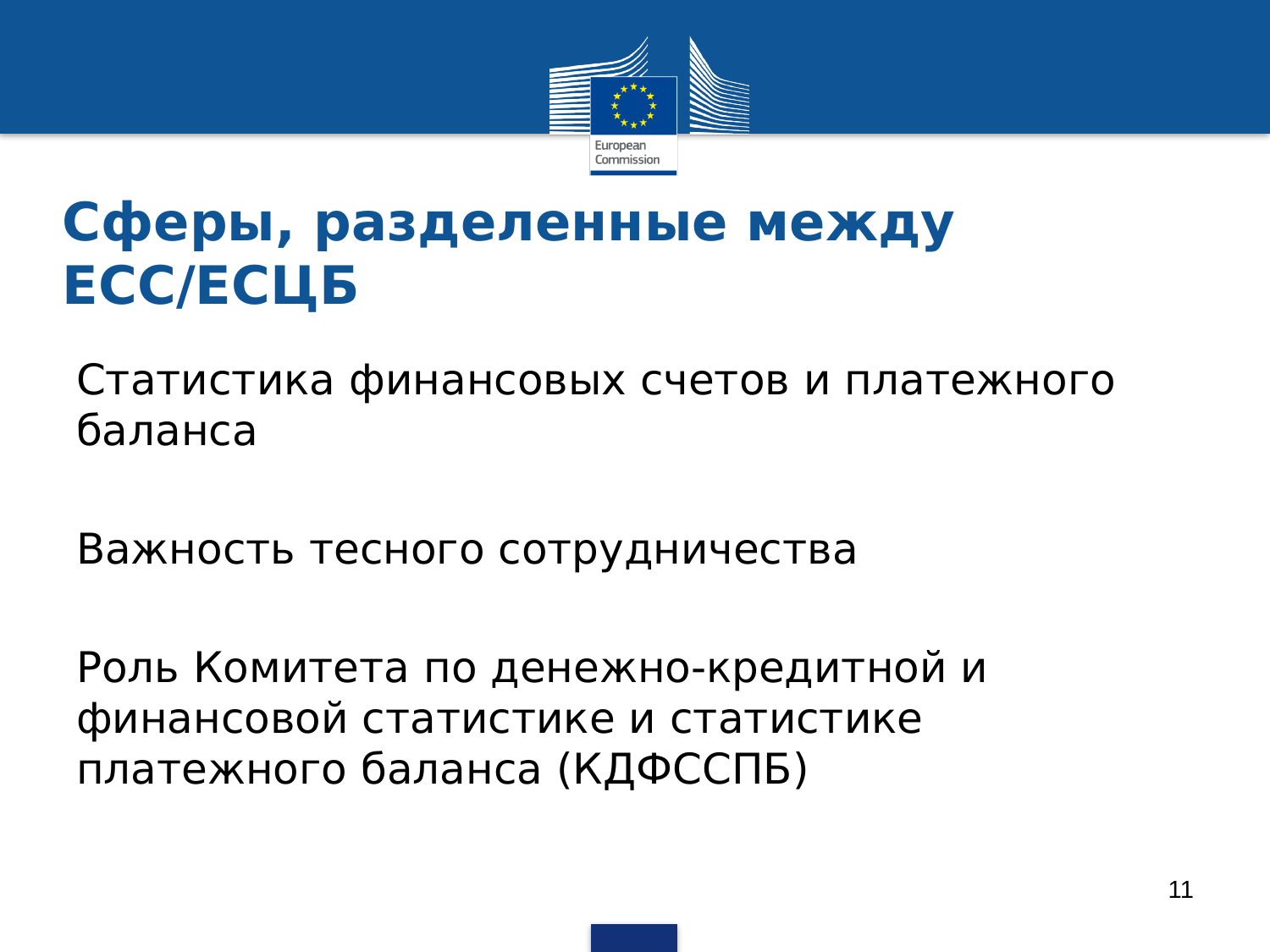

# Сферы, разделенные между ЕСС/ЕСЦБ
Статистика финансовых счетов и платежного баланса

Важность тесного сотрудничества

Роль Комитета по денежно-кредитной и финансовой статистике и статистике платежного баланса (КДФССПБ)
11